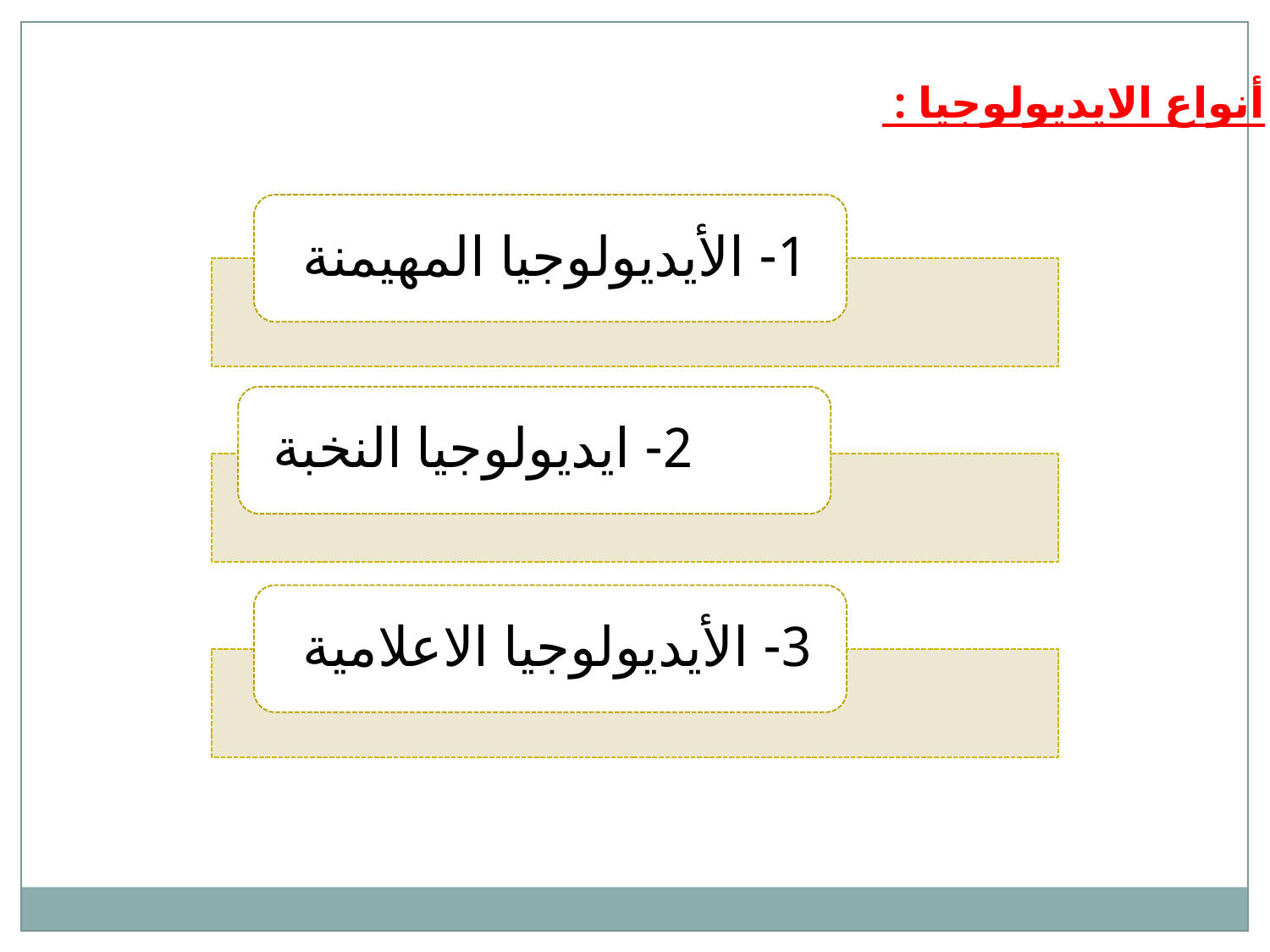

أنواع الايديولوجيا :
1- الأيديولوجيا المهيمنة
2- ايديولوجيا النخبة
3- الأيديولوجيا الاعلامية